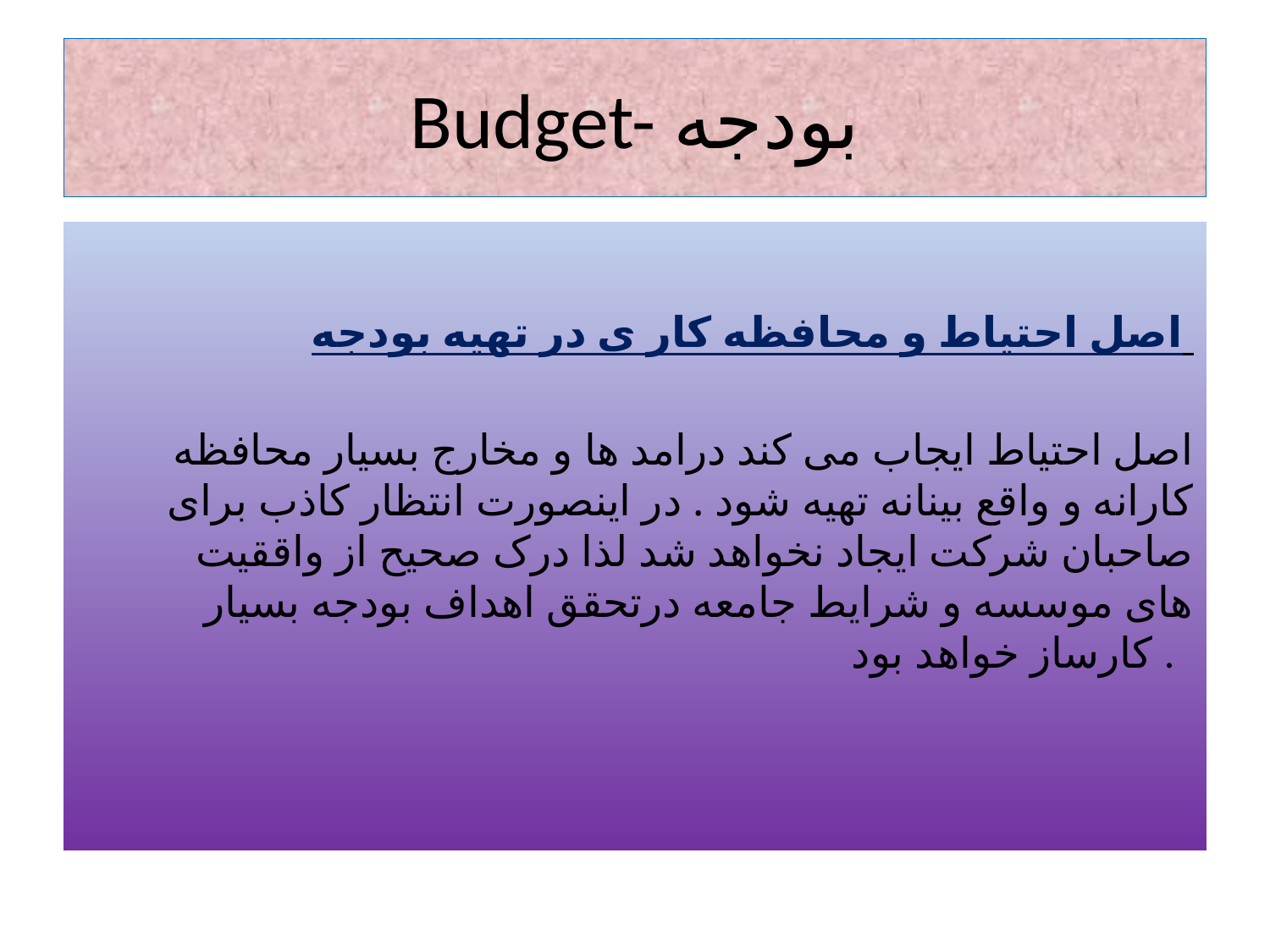

# Budget- بودجه

اصل احتیاط و محافظه کار ی در تهیه بودجه

اصل احتیاط ایجاب می کند درامد ها و مخارج بسیار محافظه کارانه و واقع بینانه تهیه شود . در اینصورت انتظار کاذب برای صاحبان شرکت ایجاد نخواهد شد لذا درک صحیح از واققیت های موسسه و شرایط جامعه درتحقق اهداف بودجه بسیار کارساز خواهد بود .